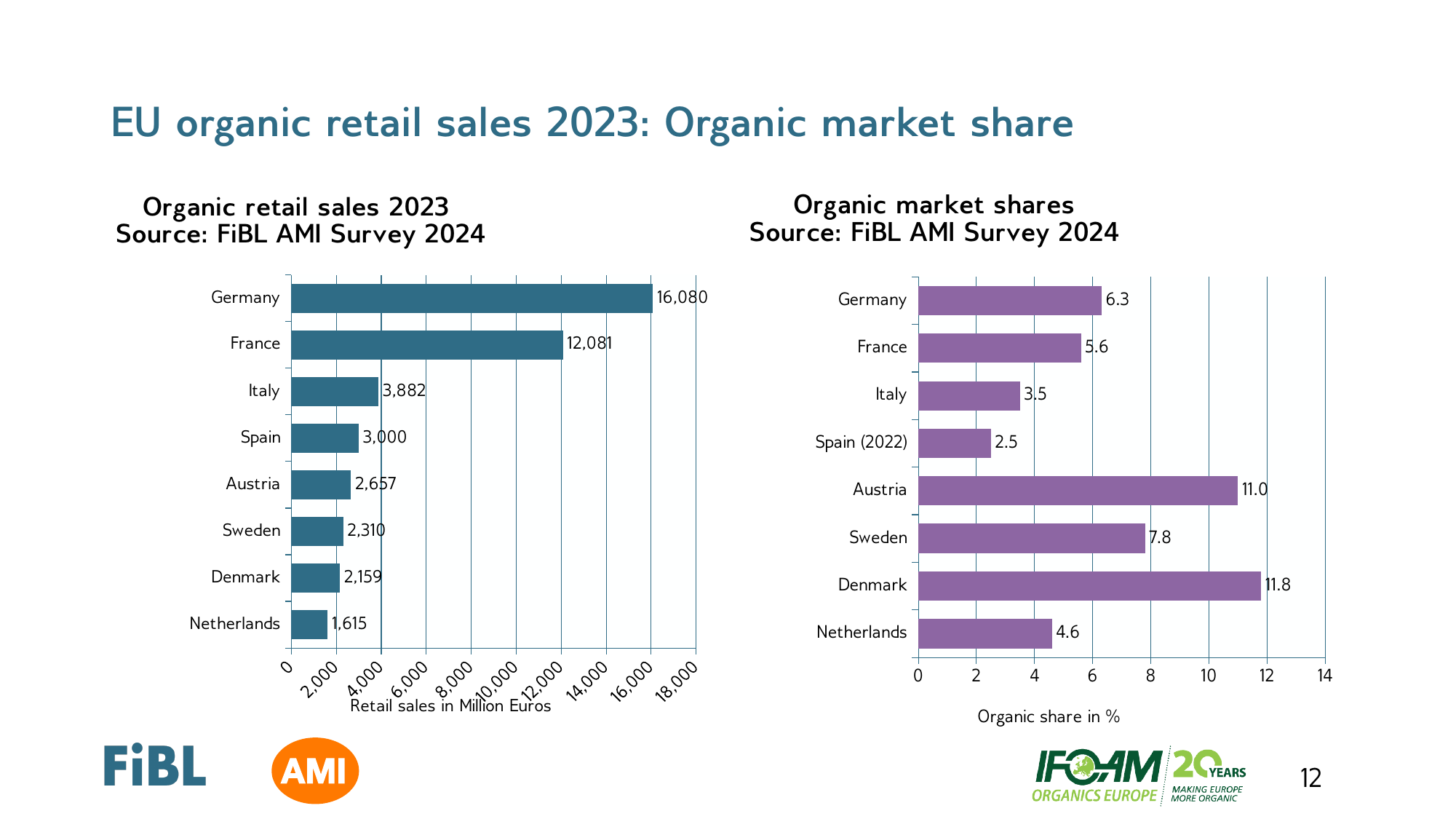

# EU organic retail sales 2023: Organic market share

[unsupported chart]

[unsupported chart]